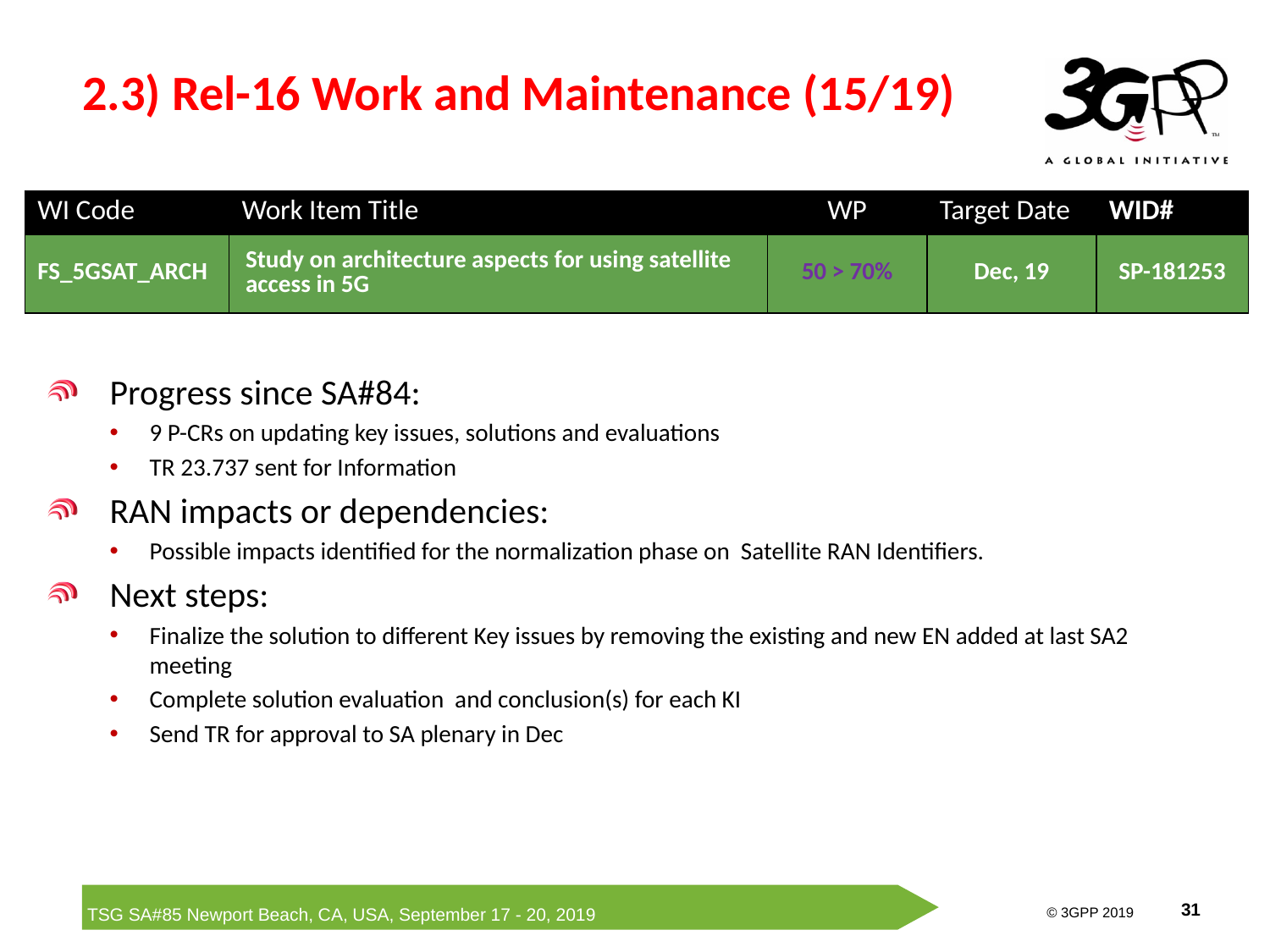

# 2.3) Rel-16 Work and Maintenance (15/19)
| WI Code | Work Item Title | WP | Target Date | WID# |
| --- | --- | --- | --- | --- |
| FS\_5GSAT\_ARCH | Study on architecture aspects for using satellite access in 5G | 50 > 70% | Dec, 19 | SP-181253 |
Progress since SA#84:
9 P-CRs on updating key issues, solutions and evaluations
TR 23.737 sent for Information
RAN impacts or dependencies:
Possible impacts identified for the normalization phase on  Satellite RAN Identifiers.
Next steps:
Finalize the solution to different Key issues by removing the existing and new EN added at last SA2 meeting
Complete solution evaluation  and conclusion(s) for each KI
Send TR for approval to SA plenary in Dec